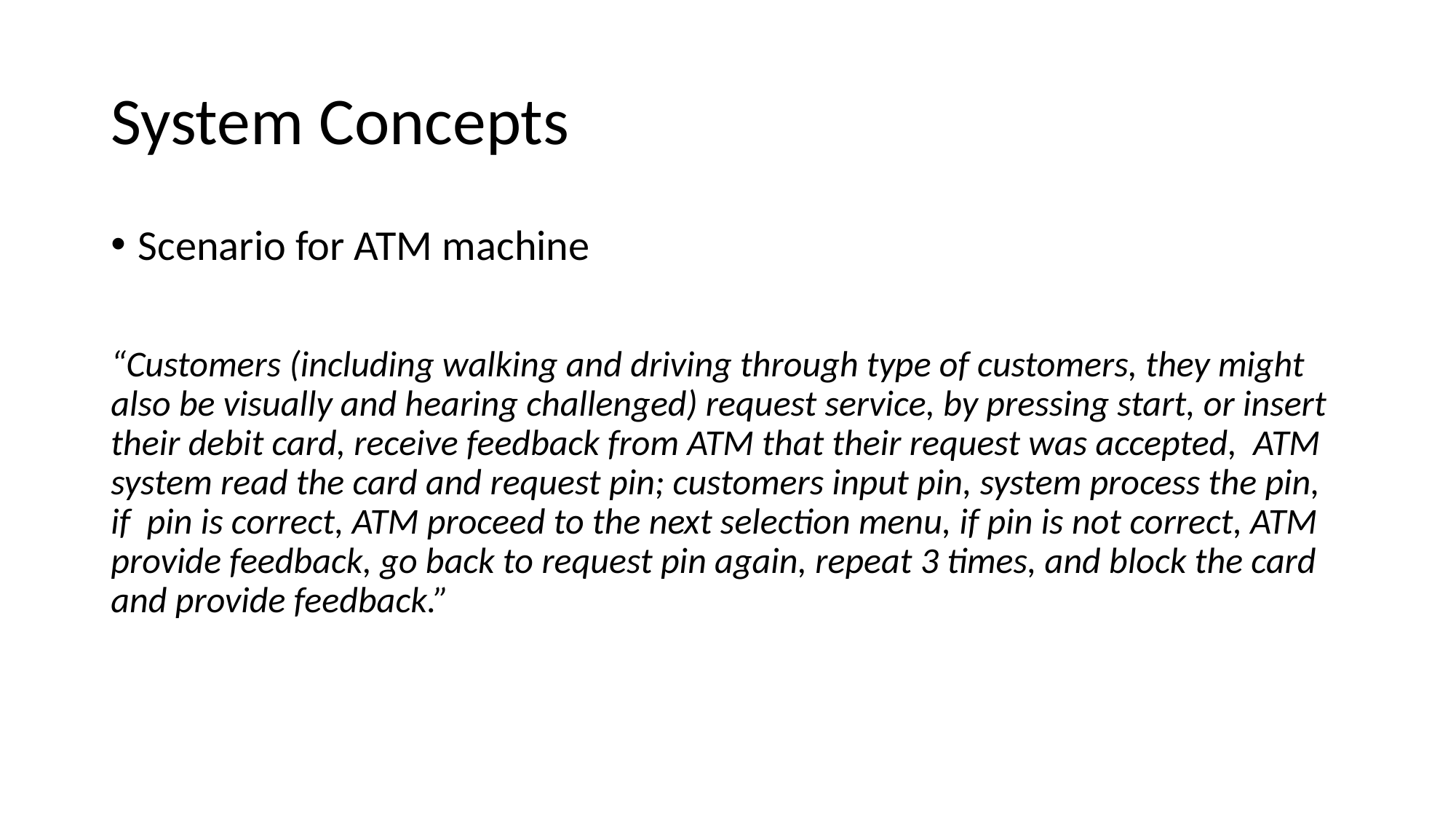

# System Concepts
Scenario for ATM machine

“Customers (including walking and driving through type of customers, they might also be visually and hearing challenged) request service, by pressing start, or insert their debit card, receive feedback from ATM that their request was accepted,  ATM system read the card and request pin; customers input pin, system process the pin, if  pin is correct, ATM proceed to the next selection menu, if pin is not correct, ATM provide feedback, go back to request pin again, repeat 3 times, and block the card and provide feedback.”